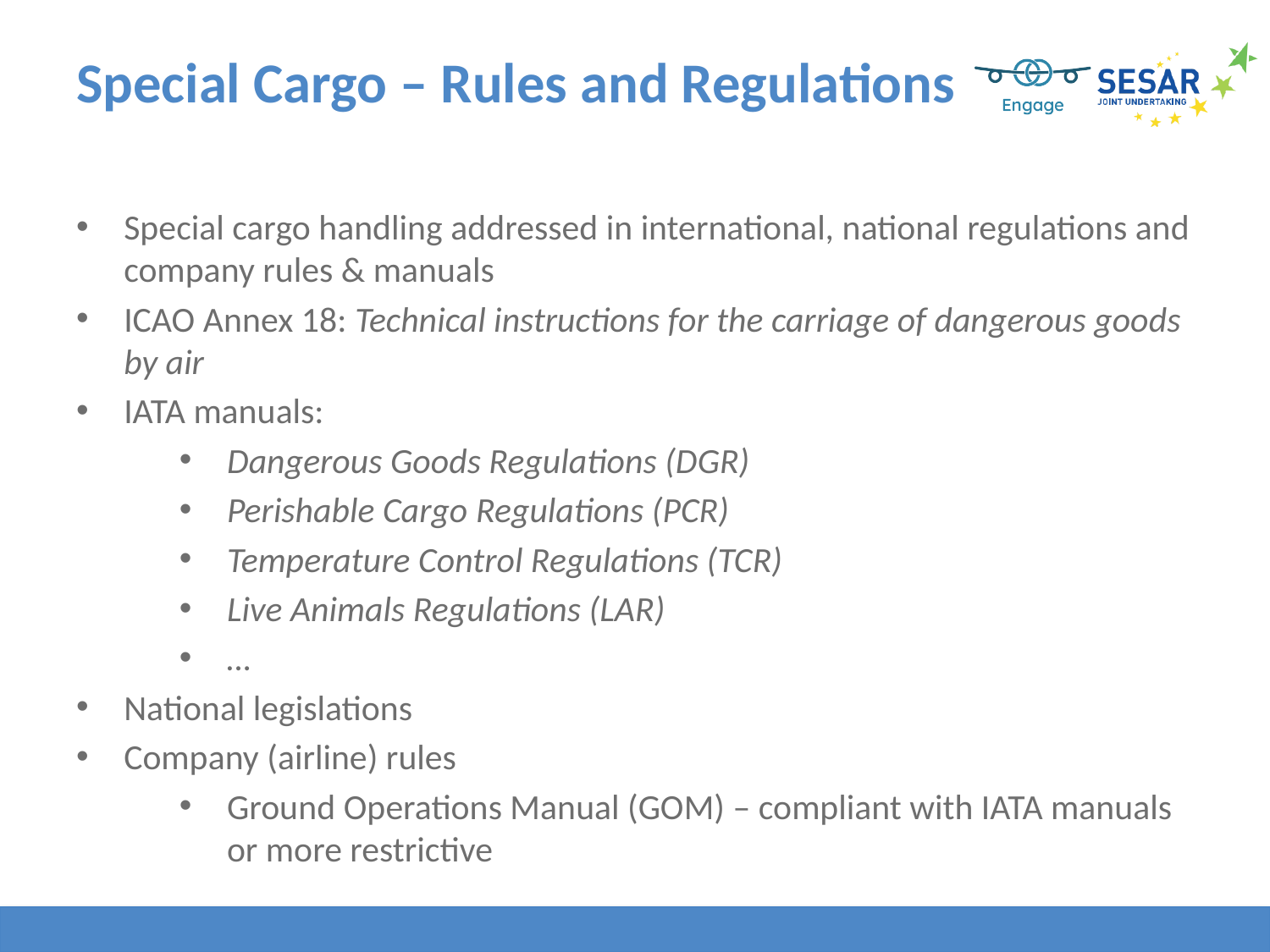

Special Cargo – Rules and Regulations
Special cargo handling addressed in international, national regulations and company rules & manuals
ICAO Annex 18: Technical instructions for the carriage of dangerous goods by air
IATA manuals:
Dangerous Goods Regulations (DGR)
Perishable Cargo Regulations (PCR)
Temperature Control Regulations (TCR)
Live Animals Regulations (LAR)
…
National legislations
Company (airline) rules
Ground Operations Manual (GOM) – compliant with IATA manuals or more restrictive